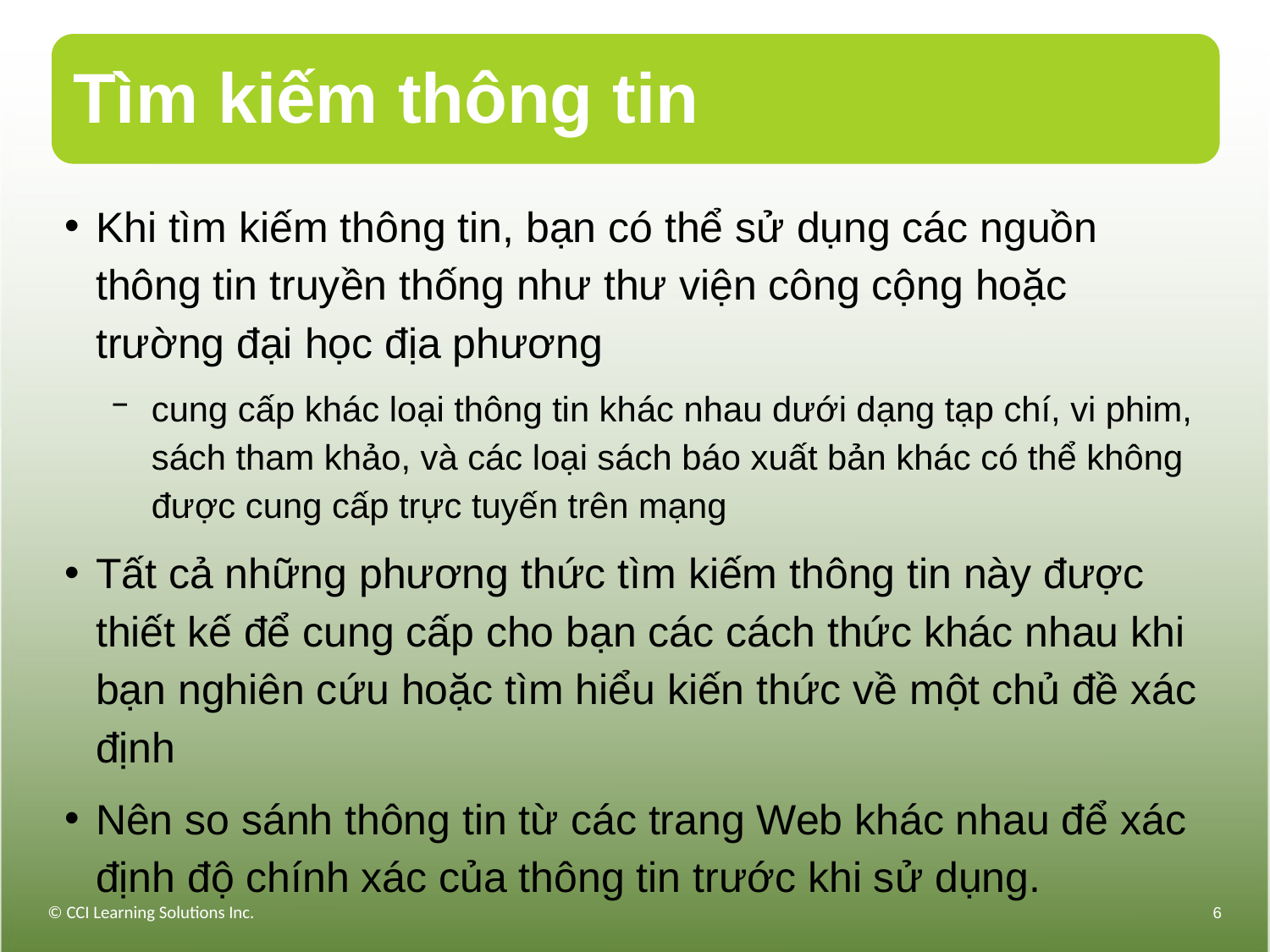

# Tìm kiếm thông tin
Khi tìm kiếm thông tin, bạn có thể sử dụng các nguồn thông tin truyền thống như thư viện công cộng hoặc trường đại học địa phương
cung cấp khác loại thông tin khác nhau dưới dạng tạp chí, vi phim, sách tham khảo, và các loại sách báo xuất bản khác có thể không được cung cấp trực tuyến trên mạng
Tất cả những phương thức tìm kiếm thông tin này được thiết kế để cung cấp cho bạn các cách thức khác nhau khi bạn nghiên cứu hoặc tìm hiểu kiến thức về một chủ đề xác định
Nên so sánh thông tin từ các trang Web khác nhau để xác định độ chính xác của thông tin trước khi sử dụng.

© CCI Learning Solutions Inc.
6